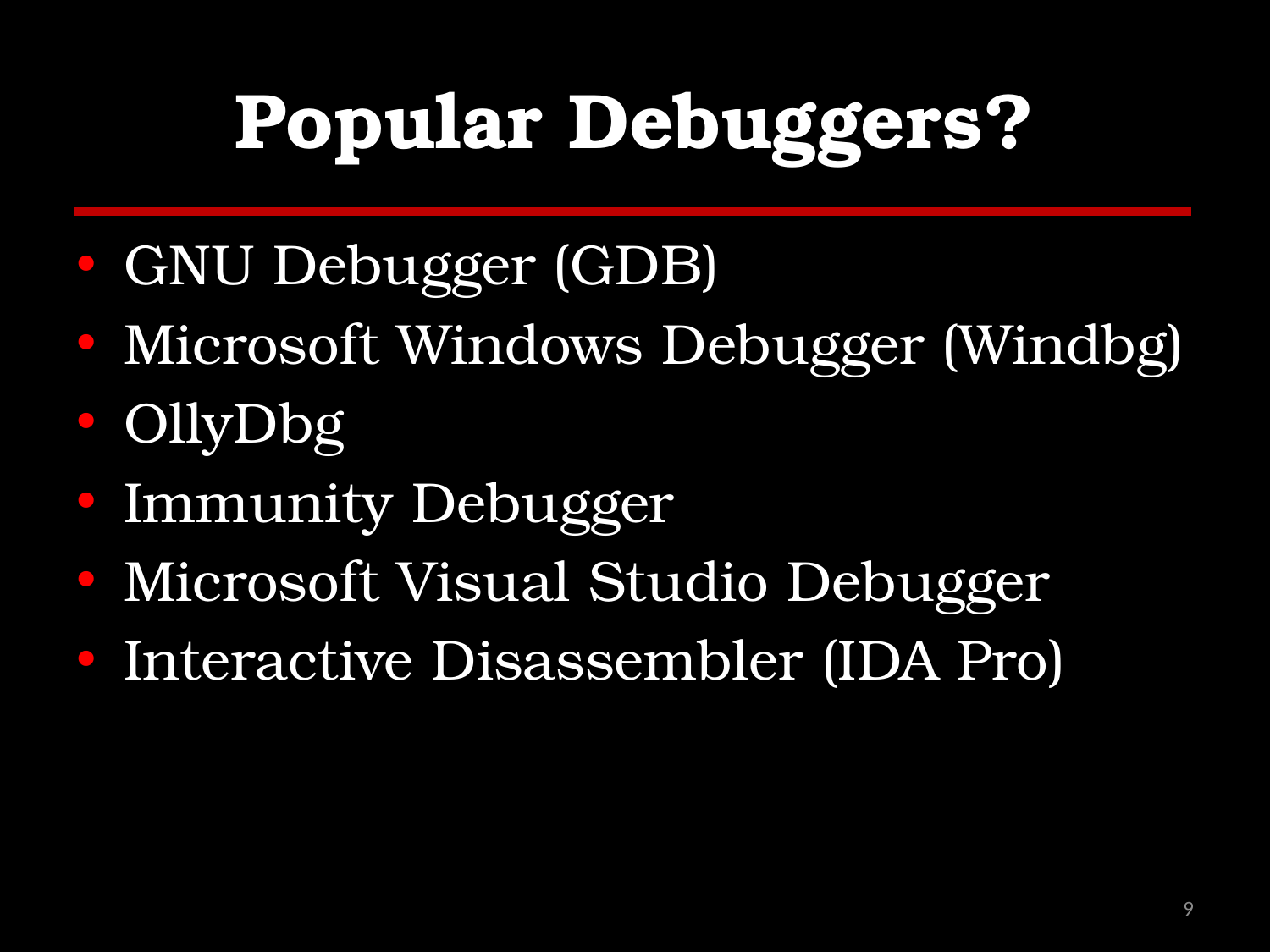

# Popular Debuggers?
GNU Debugger (GDB)
Microsoft Windows Debugger (Windbg)
OllyDbg
Immunity Debugger
Microsoft Visual Studio Debugger
Interactive Disassembler (IDA Pro)
9